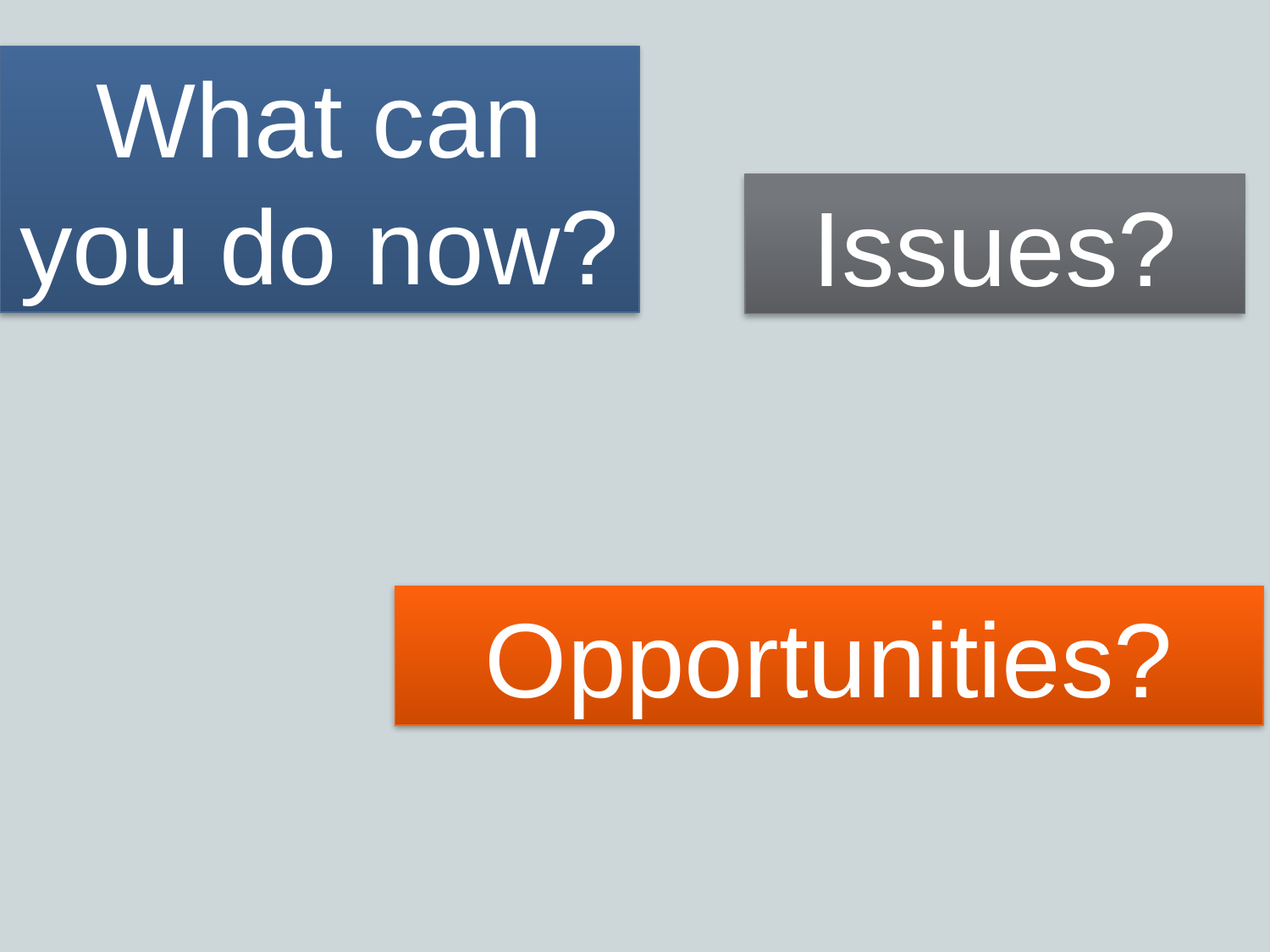

What can you do now?
Issues?
Opportunities?